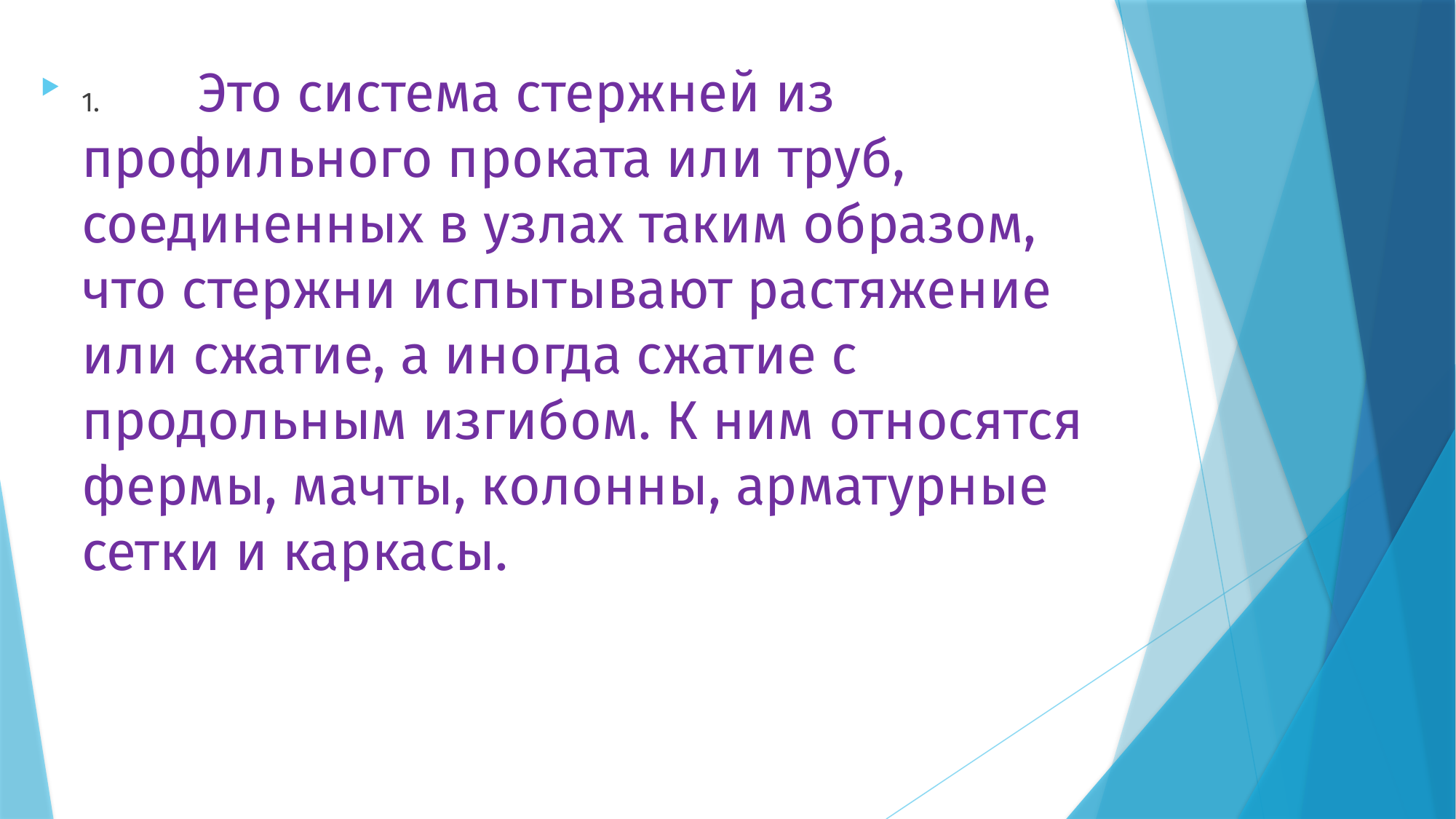

1.	 Это система стержней из профильного проката или труб, соединенных в узлах таким образом, что стержни испытывают растяжение или сжатие, а иногда сжатие с продольным изгибом. К ним относятся фермы, мачты, колонны, арматурные сетки и каркасы.